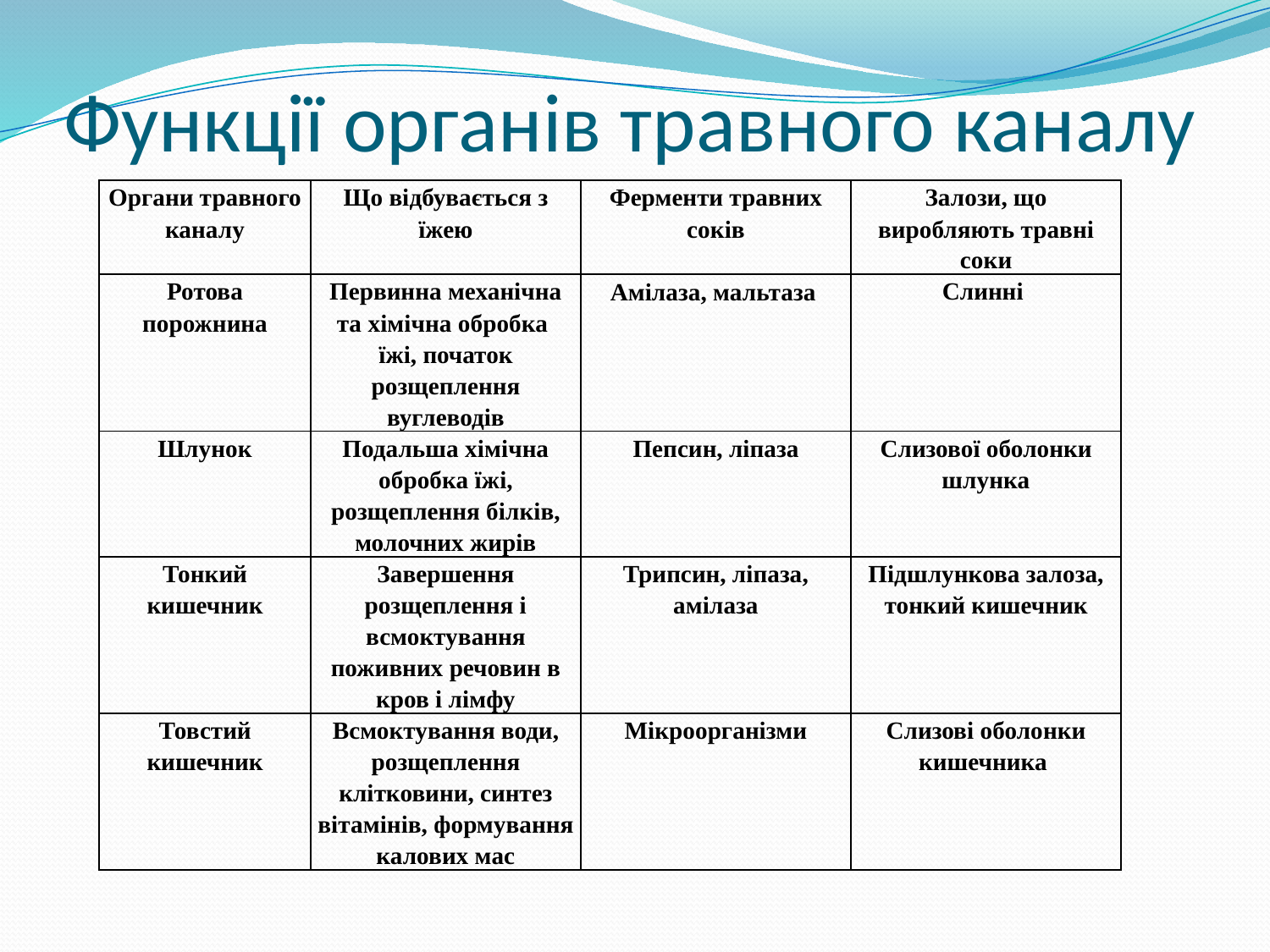

# Функції органів травного каналу
| Органи травного каналу | Що відбувається з їжею | Ферменти травних соків | Залози, що виробляють травні соки |
| --- | --- | --- | --- |
| Ротова порожнина | Первинна механічна та хімічна обробка їжі, початок розщеплення вуглеводів | Амілаза, мальтаза | Слинні |
| Шлунок | Подальша хімічна обробка їжі, розщеплення білків, молочних жирів | Пепсин, ліпаза | Слизової оболонки шлунка |
| Тонкий кишечник | Завершення розщеплення і всмоктування поживних речовин в кров і лімфу | Трипсин, ліпаза, амілаза | Підшлункова залоза, тонкий кишечник |
| Товстий кишечник | Всмоктування води, розщеплення клітковини, синтез вітамінів, формування калових мас | Мікроорганізми | Слизові оболонки кишечника |